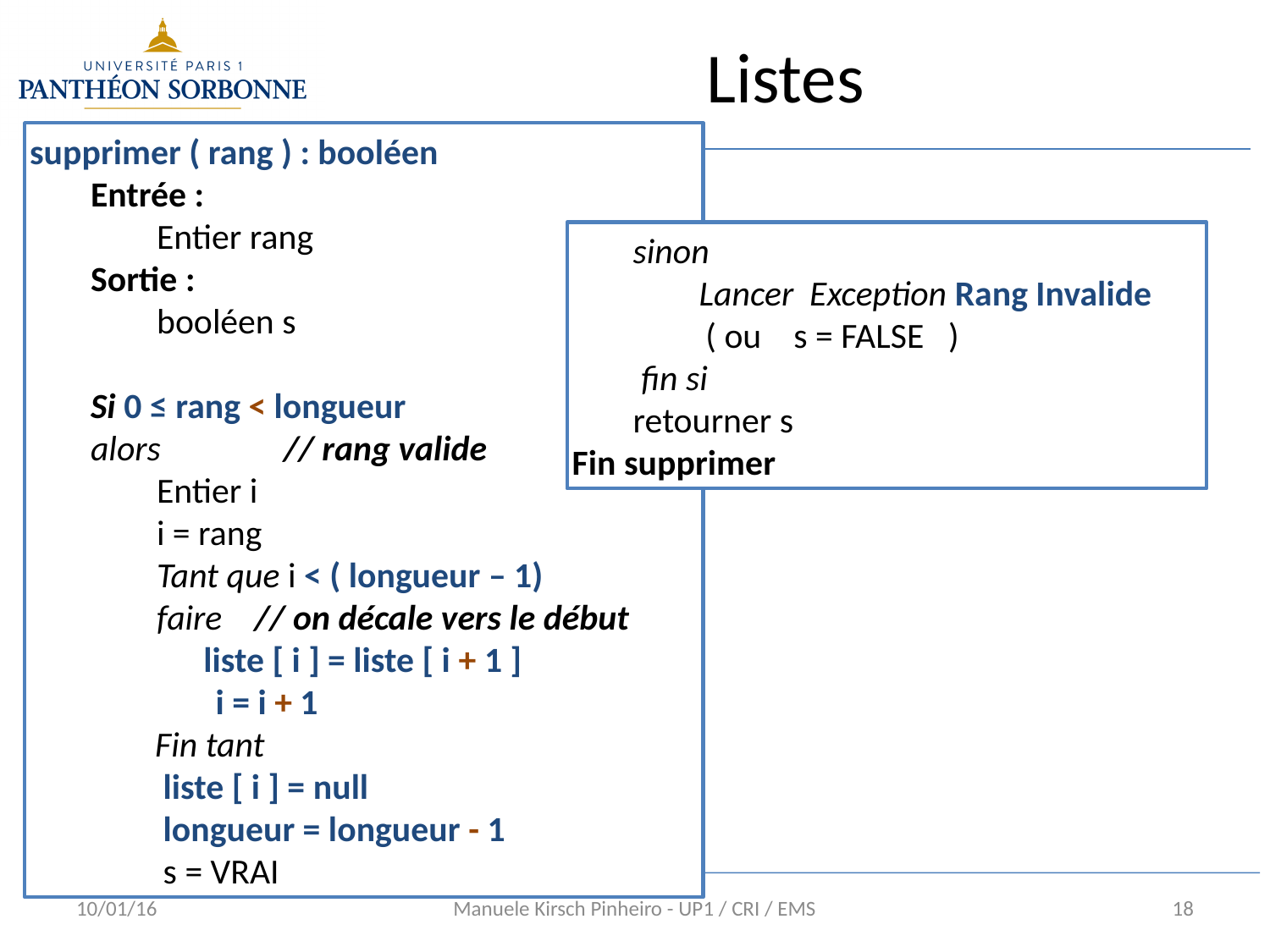

# Listes
supprimer ( rang ) : booléen
	Entrée :
		Entier rang
	Sortie :
		booléen s

	Si 0 ≤ rang < longueur
	alors 	// rang valide
		Entier i
		i = rang
		Tant que i < ( longueur – 1)
		faire    // on décale vers le début
		liste [ i ] = liste [ i + 1 ]
		i = i + 1
	        Fin tant
	         liste [ i ] = null
	         longueur = longueur - 1
	         s = VRAI
	sinon
		Lancer  Exception Rang Invalide
	         ( ou    s = FALSE   )
	 fin si
	retourner s
Fin supprimer
10/01/16
Manuele Kirsch Pinheiro - UP1 / CRI / EMS
18